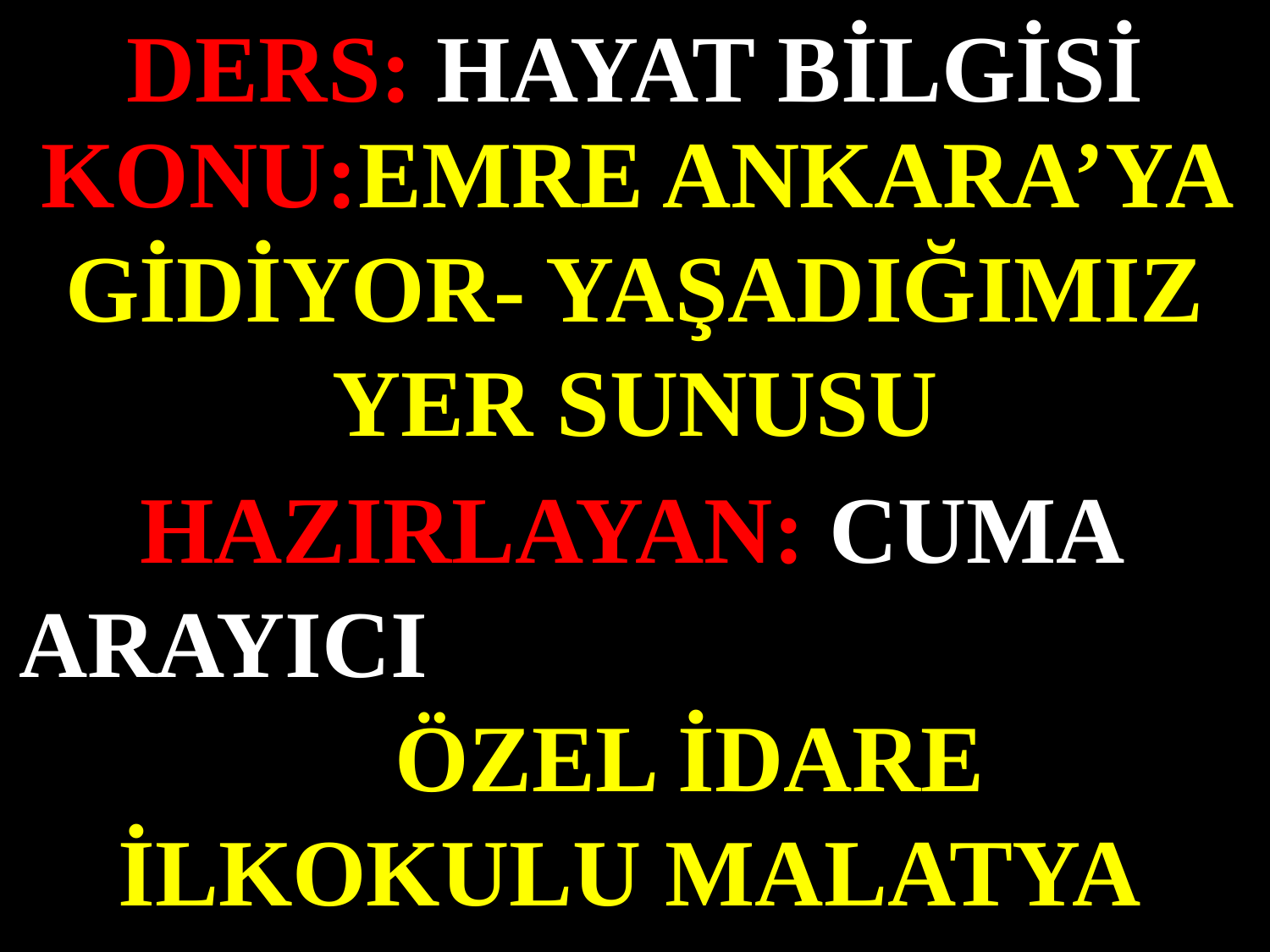

DERS: HAYAT BİLGİSİ
KONU:EMRE ANKARA’YA GİDİYOR- YAŞADIĞIMIZ YER SUNUSU
#
HAZIRLAYAN: CUMA ARAYICI                                        ÖZEL İDARE İLKOKULU MALATYA